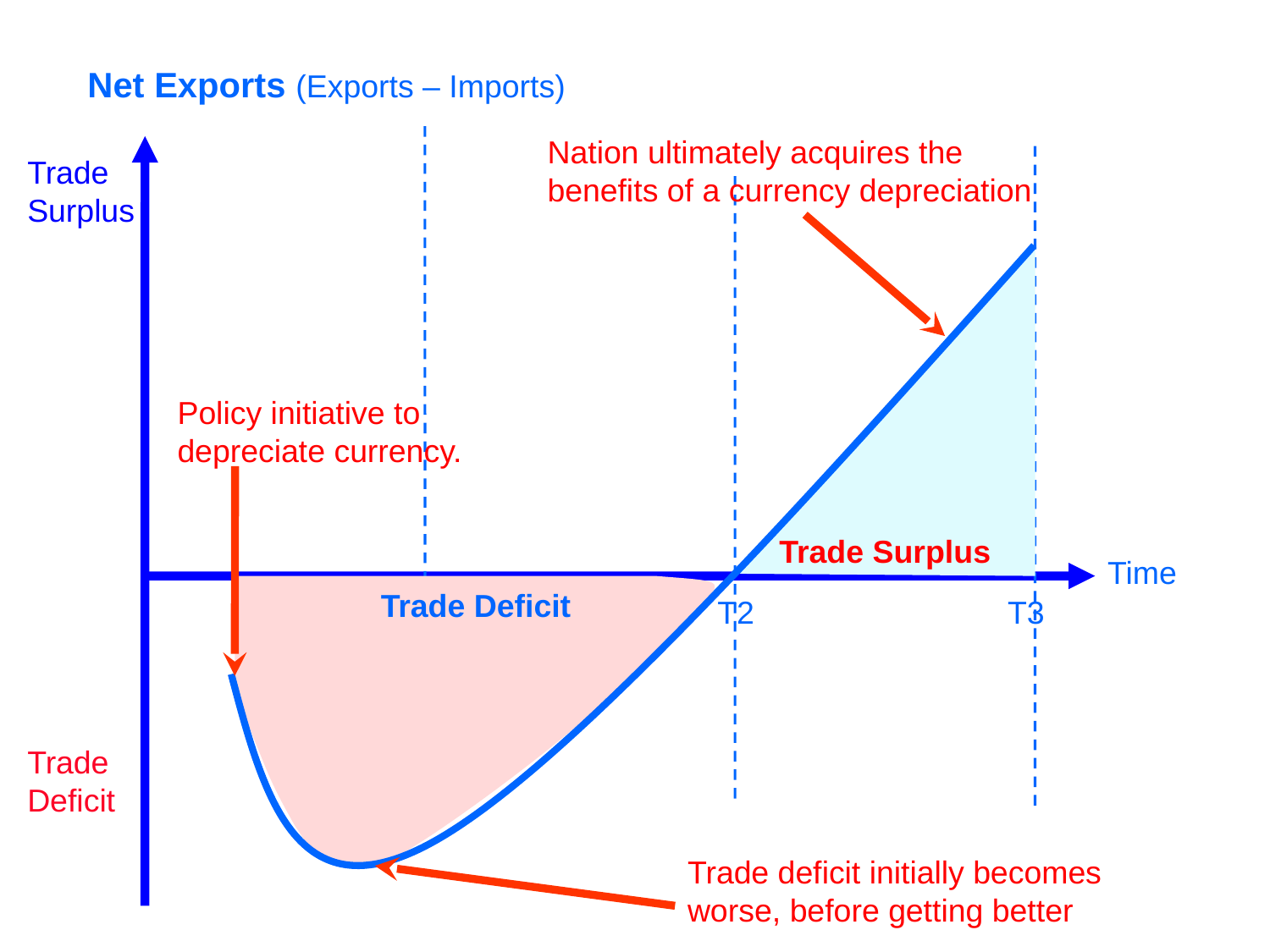

Net Exports (Exports – Imports)

Nation ultimately acquires the benefits of a currency depreciation

Trade Surplus

Trade Surplus
Policy initiative to depreciate currency.
Time

Trade Deficit
T1
T2
T3
Trade Deficit
Trade deficit initially becomes worse, before getting better